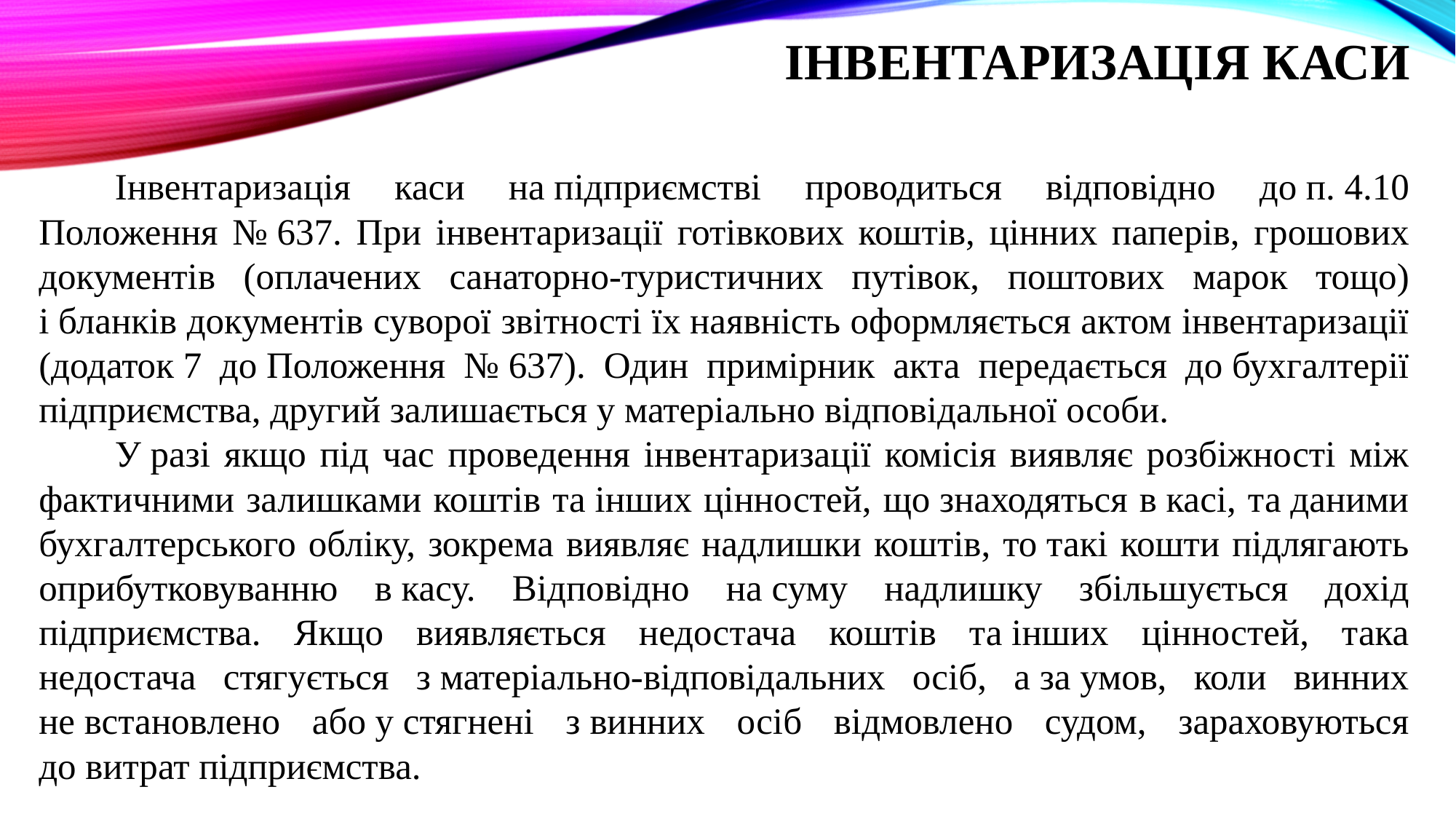

# Інвентаризація каси
Інвентаризація каси на підприємстві проводиться відповідно до п. 4.10 Положення № 637. При інвентаризації готівкових коштів, цінних паперів, грошових документів (оплачених санаторно-туристичних путівок, поштових марок тощо) і бланків документів суворої звітності їх наявність оформляється актом інвентаризації (додаток 7 до Положення № 637). Один примірник акта передається до бухгалтерії підприємства, другий залишається у матеріально відповідальної особи.
У разі якщо під час проведення інвентаризації комісія виявляє розбіжності між фактичними залишками коштів та інших цінностей, що знаходяться в касі, та даними бухгалтерського обліку, зокрема виявляє надлишки коштів, то такі кошти підлягають оприбутковуванню в касу. Відповідно на суму надлишку збільшується дохід підприємства. Якщо виявляється недостача коштів та інших цінностей, така недостача стягується з матеріально-відповідальних осіб, а за умов, коли винних не встановлено або у стягнені з винних осіб відмовлено судом, зараховуються до витрат підприємства.